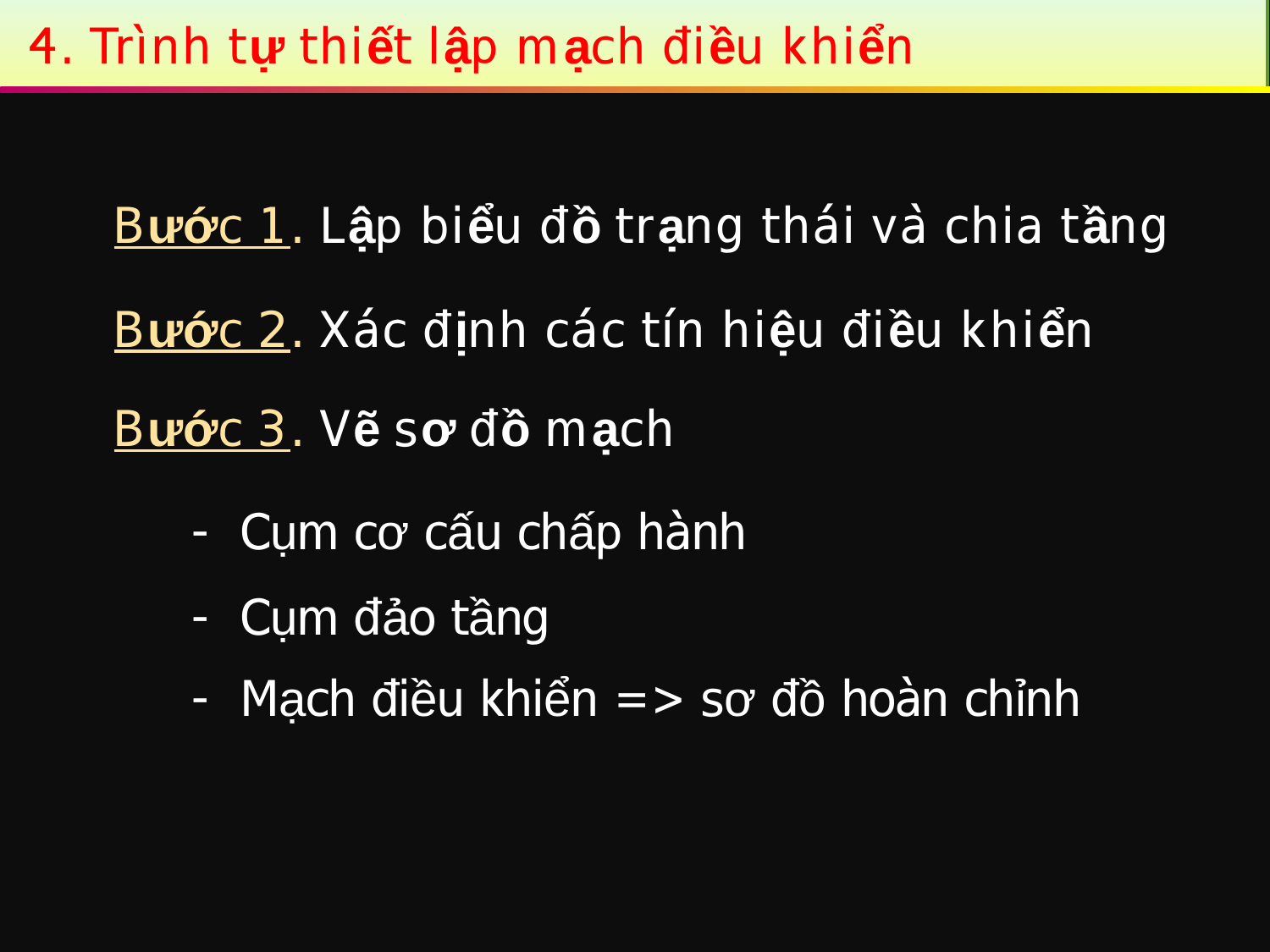

4. Trình tự thiết lập mạch điều khiển
Bước 1. Lập biểu đồ trạng thái và chia tầng
Bước 2. Xác định các tín hiệu điều khiển
Bước 3. Vẽ sơ đồ mạch
-  Cụm cơ cấu chấp hành
-  Cụm đảo tầng
-  Mạch điều khiển => sơ đồ hoàn chỉnh